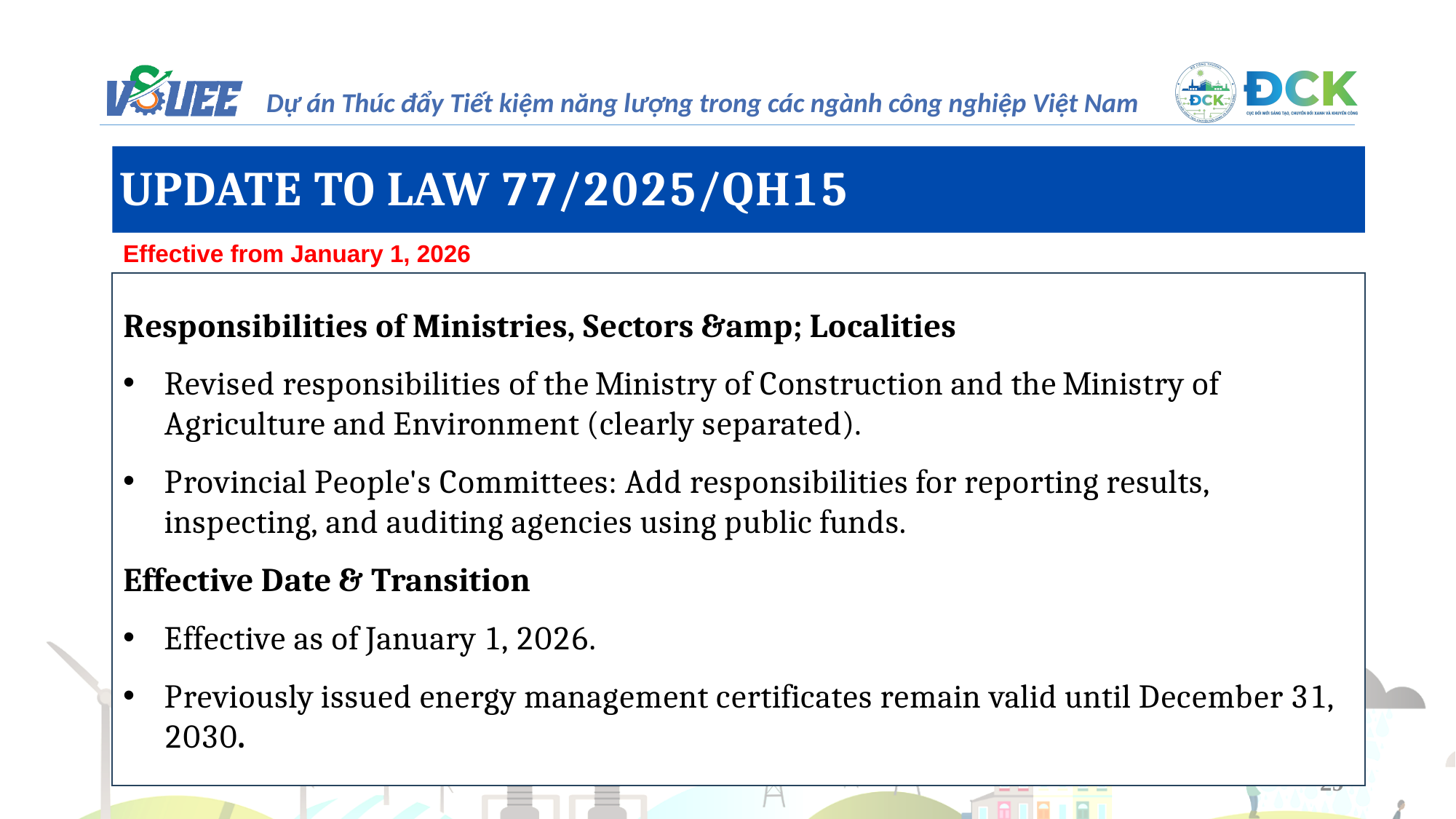

UPDATE TO LAW 77/2025/QH15
Effective from January 1, 2026
Responsibilities of Ministries, Sectors &amp; Localities
Revised responsibilities of the Ministry of Construction and the Ministry of Agriculture and Environment (clearly separated).
Provincial People's Committees: Add responsibilities for reporting results, inspecting, and auditing agencies using public funds.
Effective Date & Transition
Effective as of January 1, 2026.
Previously issued energy management certificates remain valid until December 31, 2030.
29